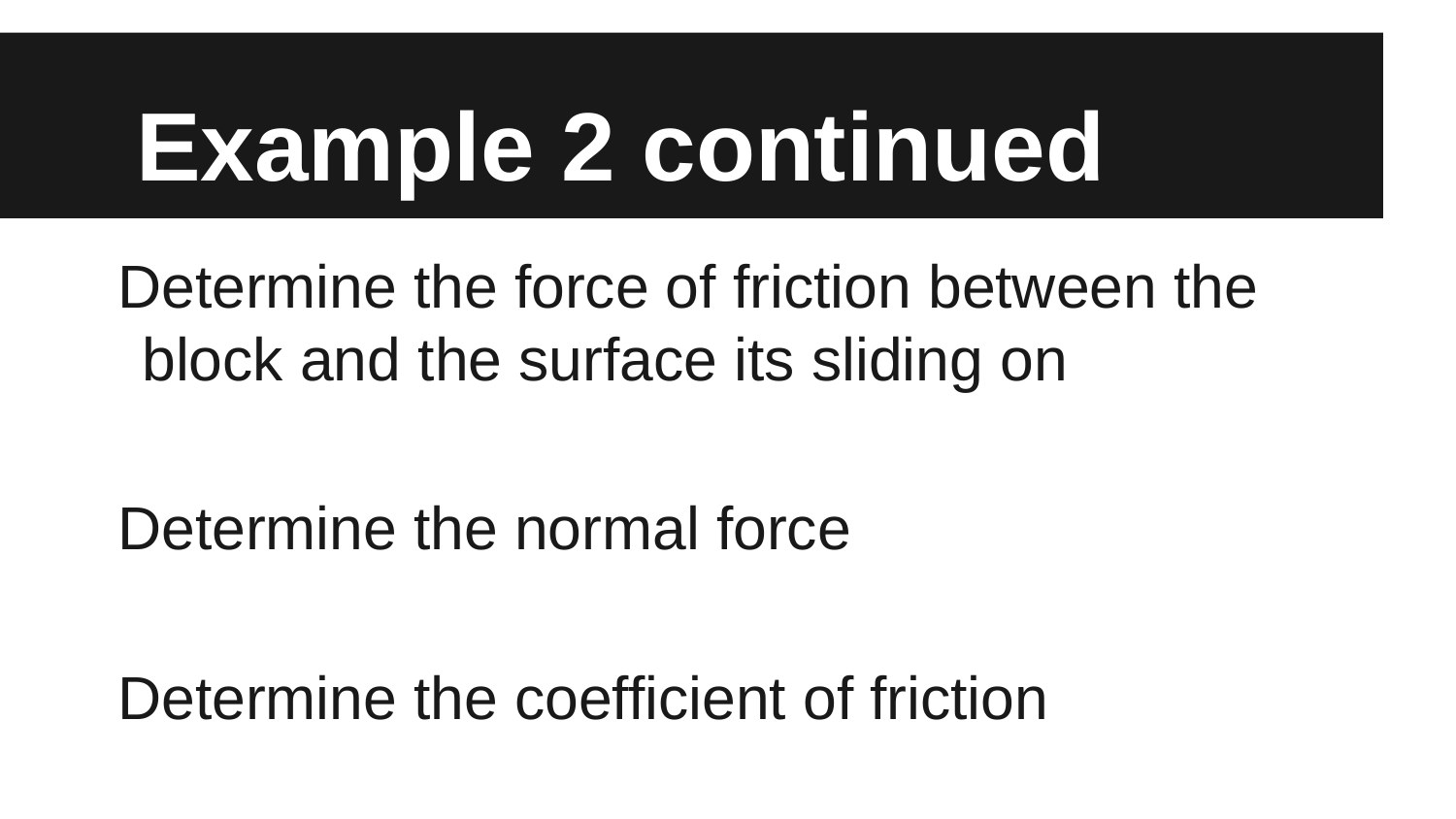

# Example 2 continued
Determine the force of friction between the block and the surface its sliding on

Determine the normal force

Determine the coefficient of friction